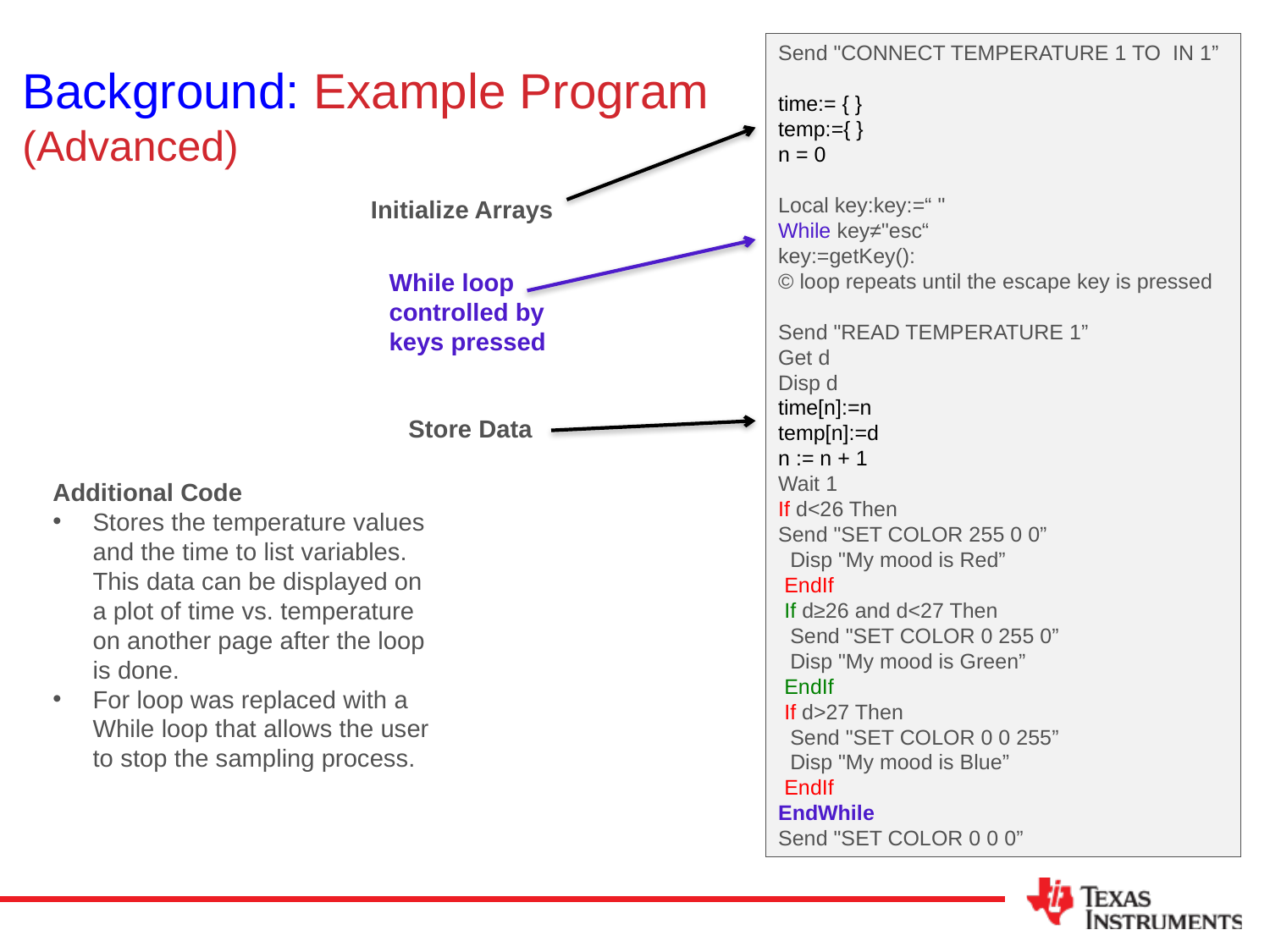

Send "CONNECT TEMPERATURE 1 TO  IN 1”

time:= { }
temp:={ }
n = 0

Local key:key:=“ "
While key≠"esc“
key:=getKey():
© loop repeats until the escape key is pressed

Send "READ TEMPERATURE 1”
Get d
Disp d
time[n]:=n
temp[n]:=d
n := n + 1
Wait 1
If d<26 Then
Send "SET COLOR 255 0 0”
  Disp "My mood is Red”
 EndIf
 If d≥26 and d<27 Then
  Send "SET COLOR 0 255 0”
  Disp "My mood is Green”
 EndIf
 If d>27 Then
  Send "SET COLOR 0 0 255”
  Disp "My mood is Blue”
 EndIf
EndWhile
Send "SET COLOR 0 0 0”
# Background: Example Program (Advanced)
Initialize Arrays
While loop controlled by keys pressed
Store Data

Additional Code
Stores the temperature values and the time to list variables. This data can be displayed on a plot of time vs. temperature on another page after the loop is done.
For loop was replaced with a While loop that allows the user to stop the sampling process.